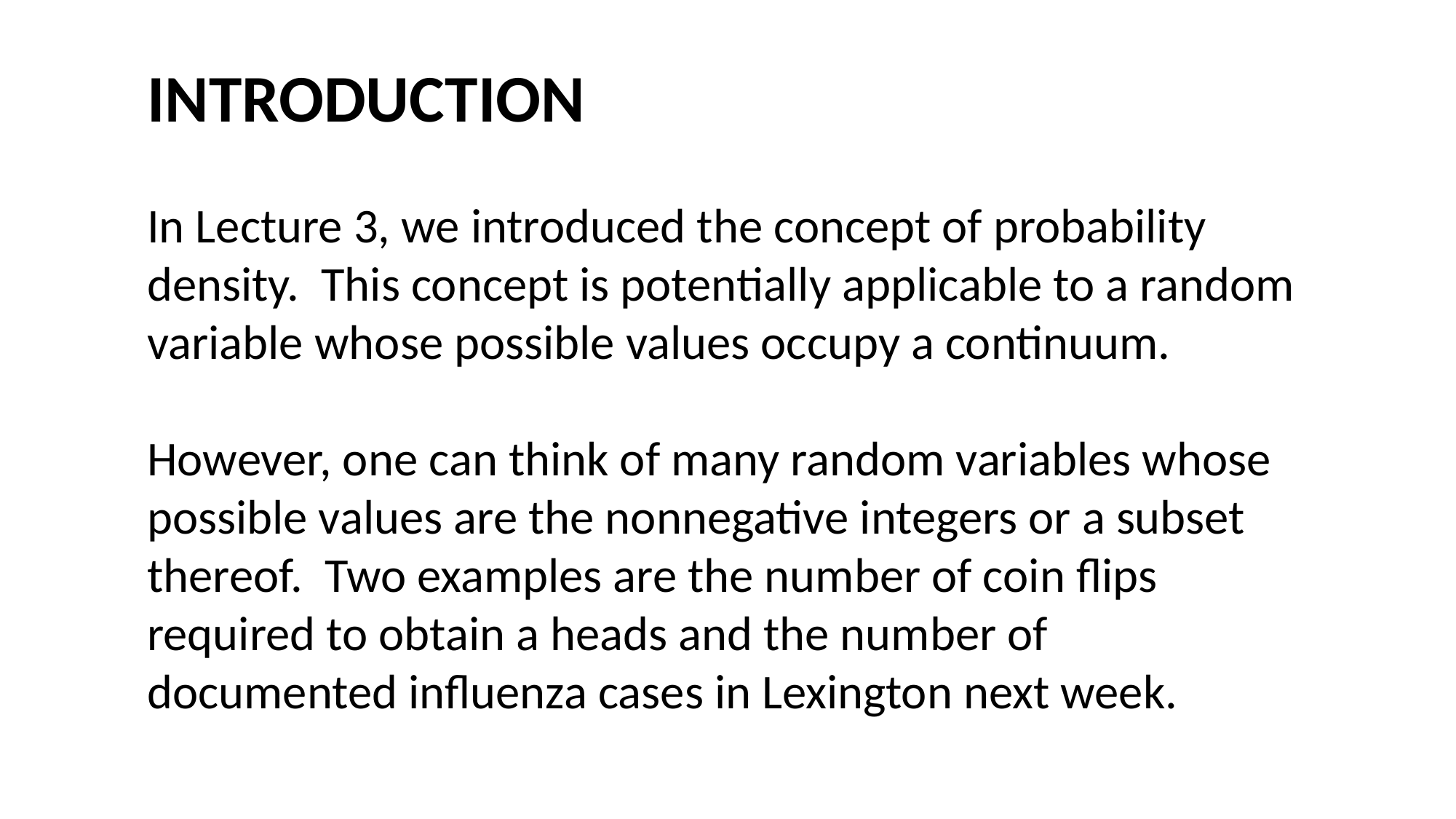

#
INTRODUCTION

In Lecture 3, we introduced the concept of probability density.  This concept is potentially applicable to a random variable whose possible values occupy a continuum.

However, one can think of many random variables whose possible values are the nonnegative integers or a subset thereof.  Two examples are the number of coin flips required to obtain a heads and the number of documented influenza cases in Lexington next week.